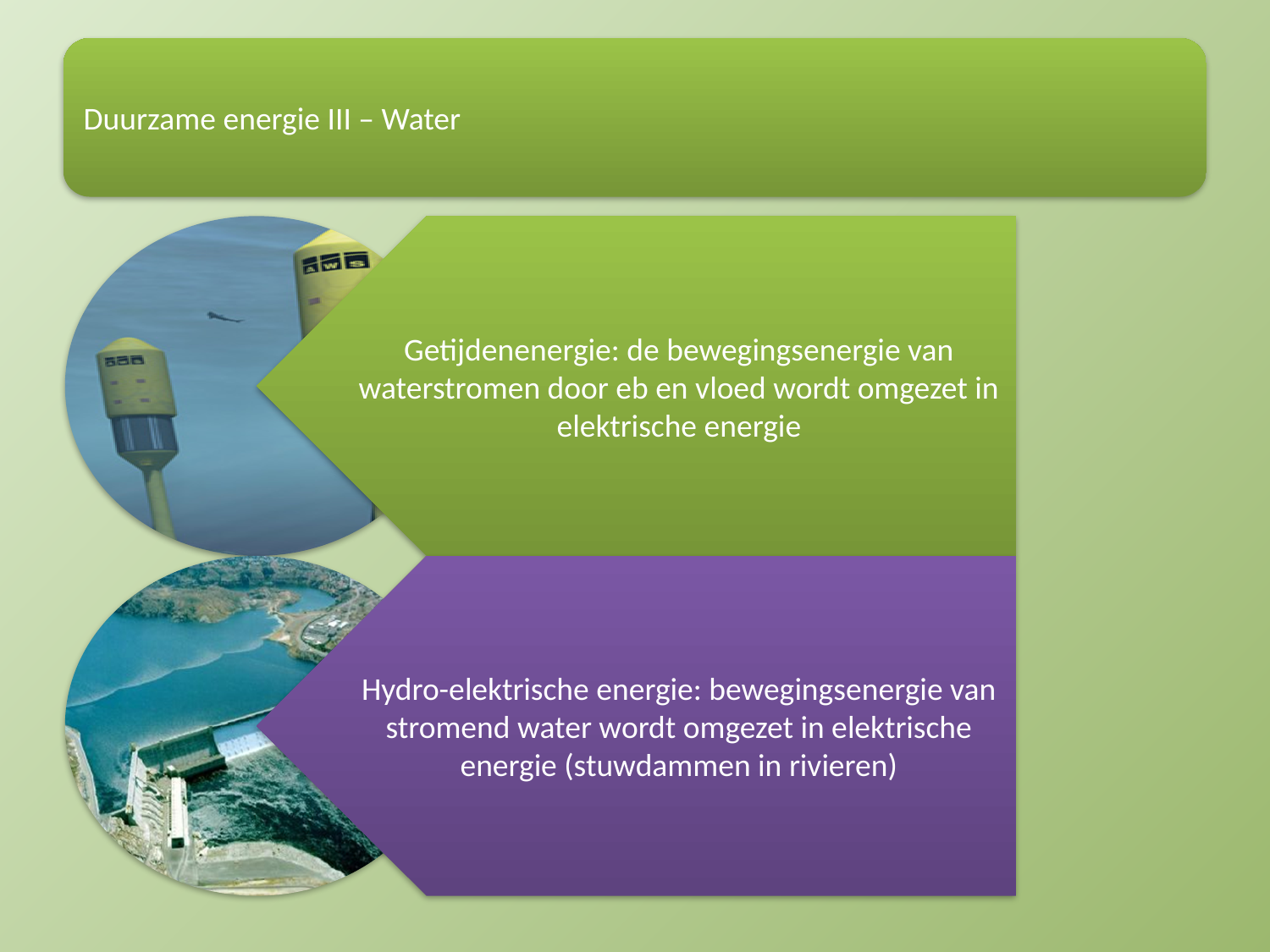

Duurzame energie III – Water
Getijdenenergie: de bewegingsenergie van waterstromen door eb en vloed wordt omgezet in elektrische energie
Hydro-elektrische energie: bewegingsenergie van stromend water wordt omgezet in elektrische energie (stuwdammen in rivieren)